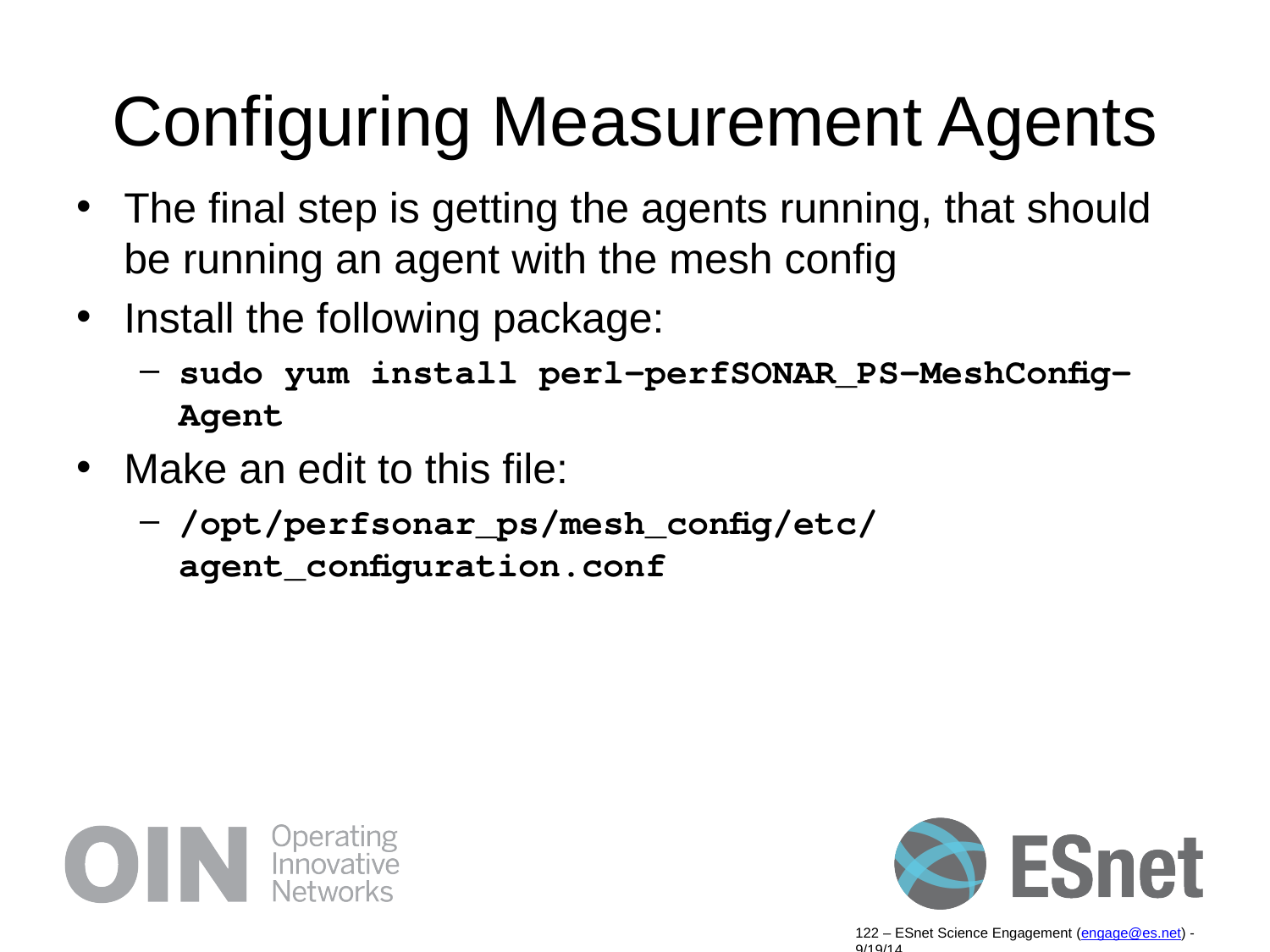

# Configuring Measurement Agents
The final step is getting the agents running, that should be running an agent with the mesh config
Install the following package:
sudo yum install perl-perfSONAR_PS-MeshConfig-Agent
Make an edit to this file:
/opt/perfsonar_ps/mesh_config/etc/agent_configuration.conf
122 – ESnet Science Engagement (engage@es.net) - 9/19/14